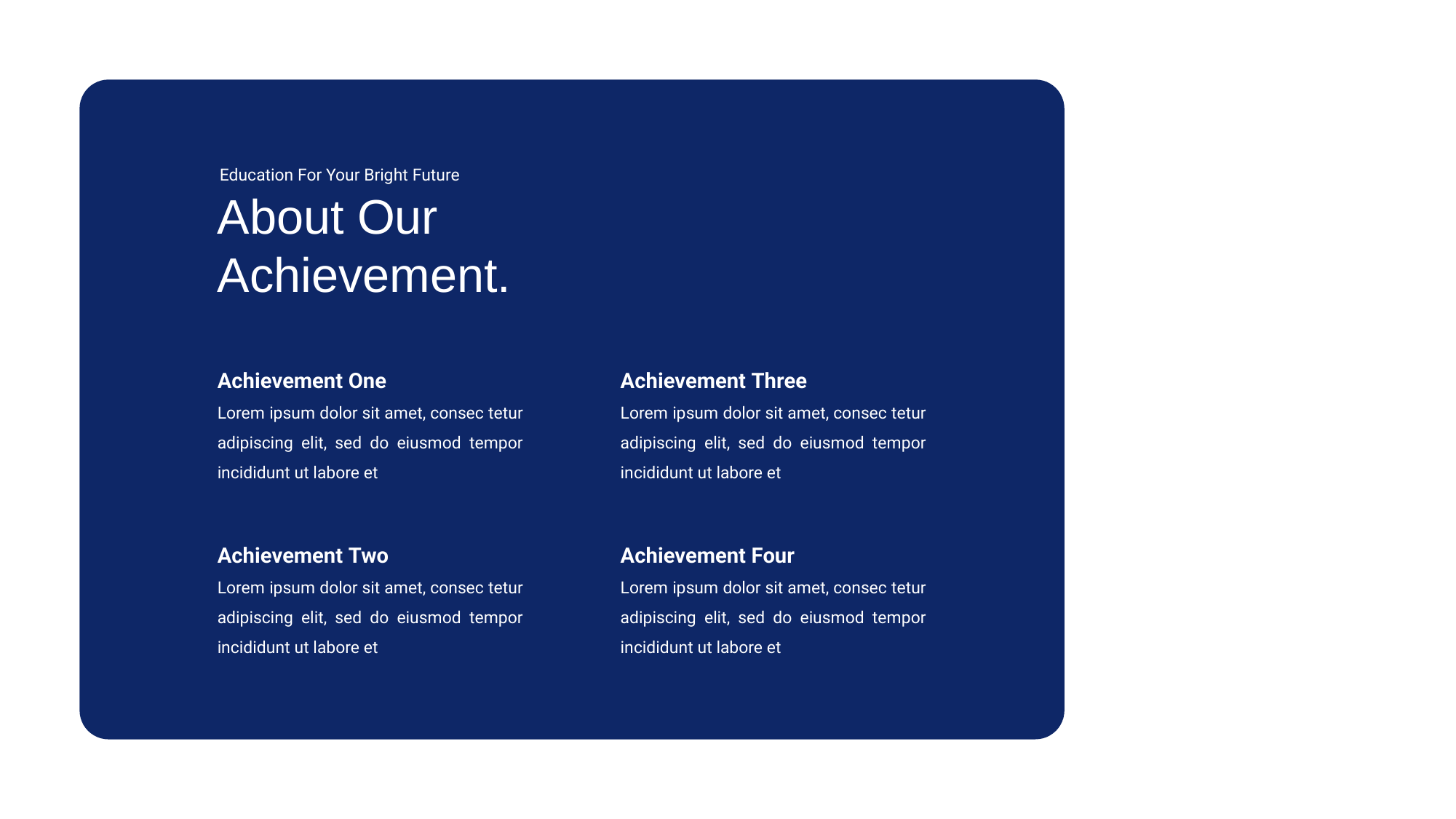

Education For Your Bright Future
About Our Achievement.
Achievement One
Achievement Three
Lorem ipsum dolor sit amet, consec tetur adipiscing elit, sed do eiusmod tempor incididunt ut labore et
Lorem ipsum dolor sit amet, consec tetur adipiscing elit, sed do eiusmod tempor incididunt ut labore et
Achievement Two
Achievement Four
Lorem ipsum dolor sit amet, consec tetur adipiscing elit, sed do eiusmod tempor incididunt ut labore et
Lorem ipsum dolor sit amet, consec tetur adipiscing elit, sed do eiusmod tempor incididunt ut labore et